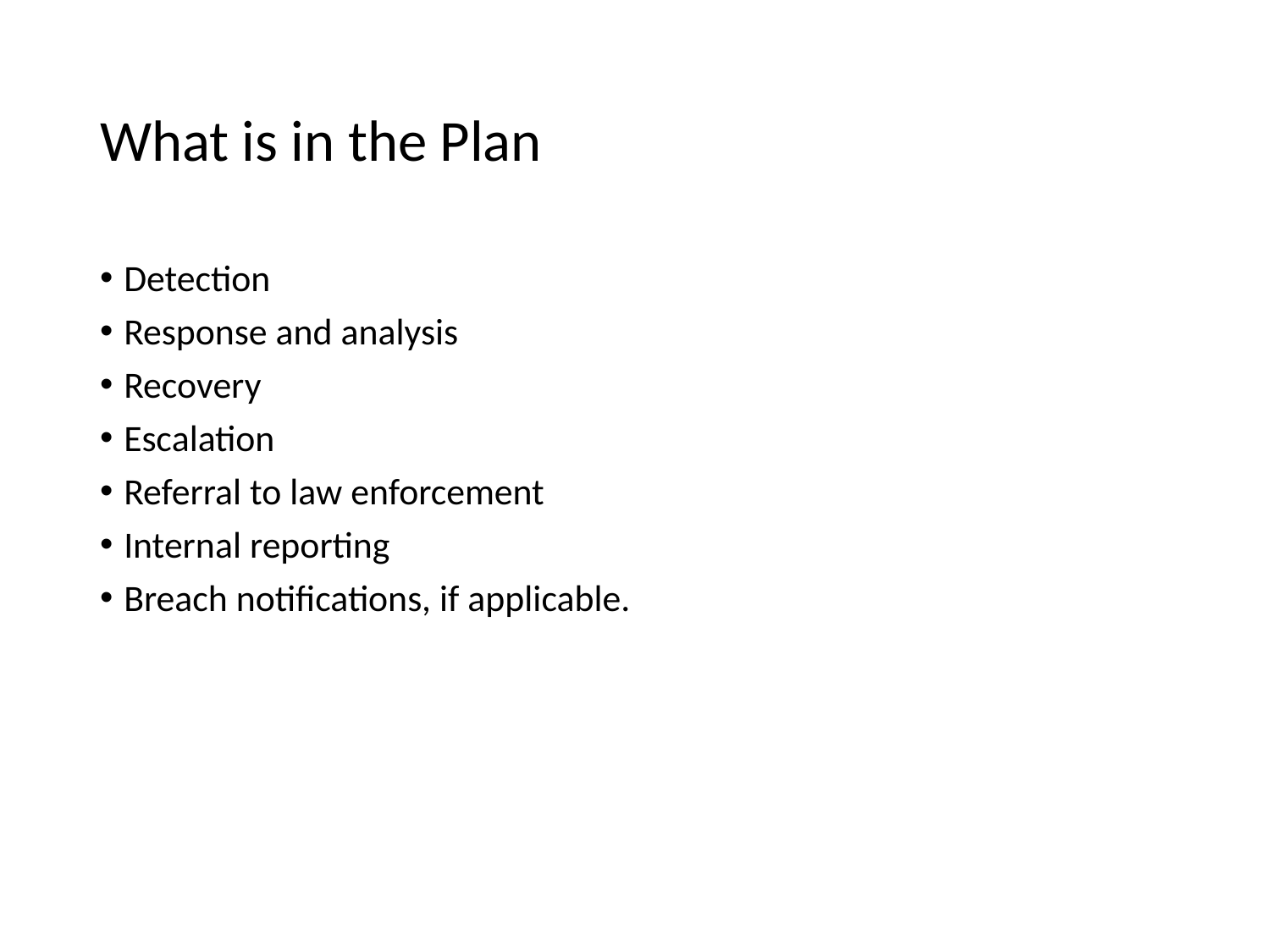

# What is in the Plan
Detection
Response and analysis
Recovery
Escalation
Referral to law enforcement
Internal reporting
Breach notifications, if applicable.